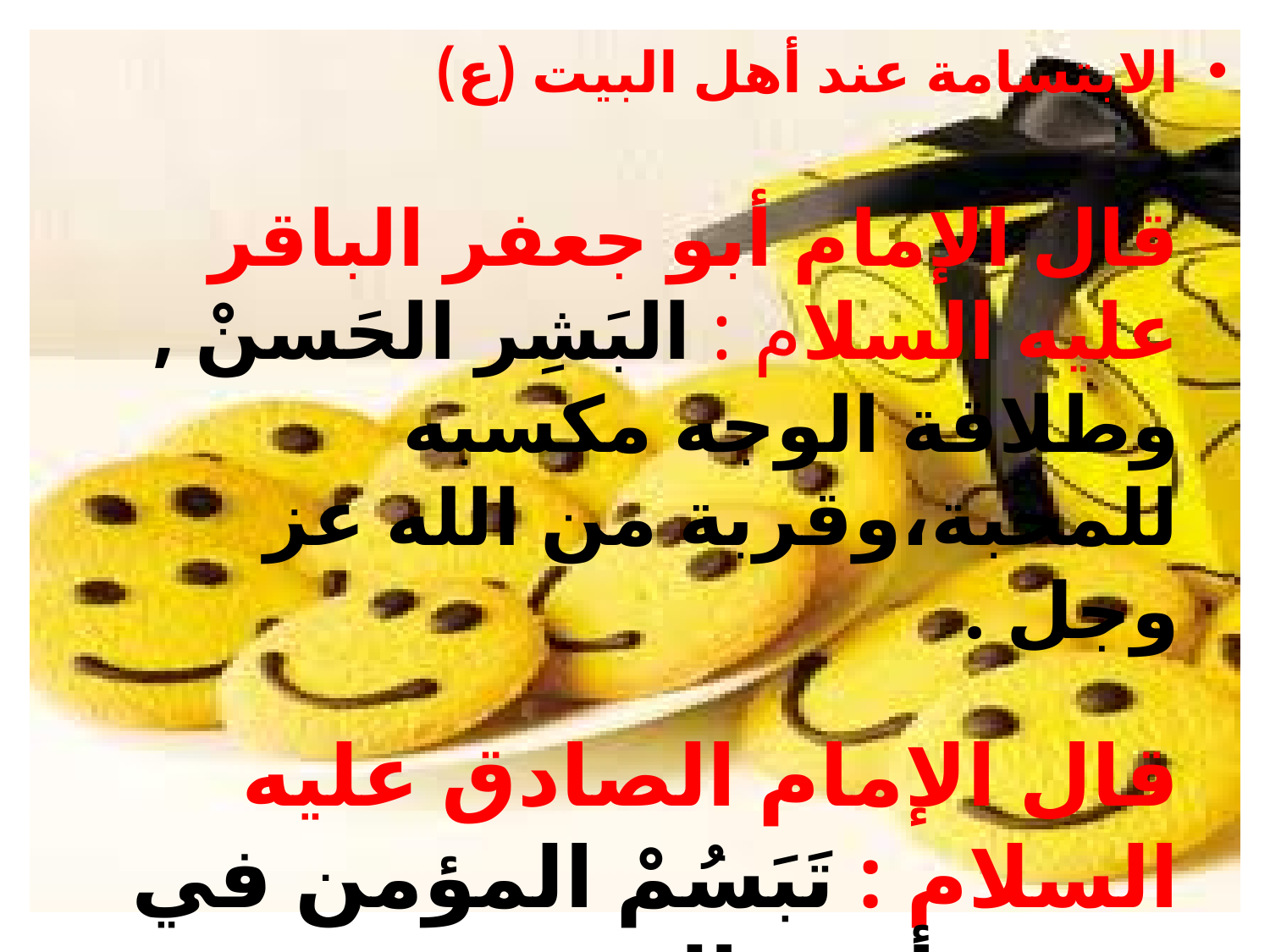

الابتسامة عند أهل البيت (ع)
قال الإمام أبو جعفر الباقر عليه السلام : البَشِر الحَسنْ , وطلاقة الوجه مكسبه للمحبة،وقربة من الله عز وجل .
قال الإمام الصادق عليه السلام : تَبَسُمْ المؤمن في وجهه أخيه المؤمن حسنه.